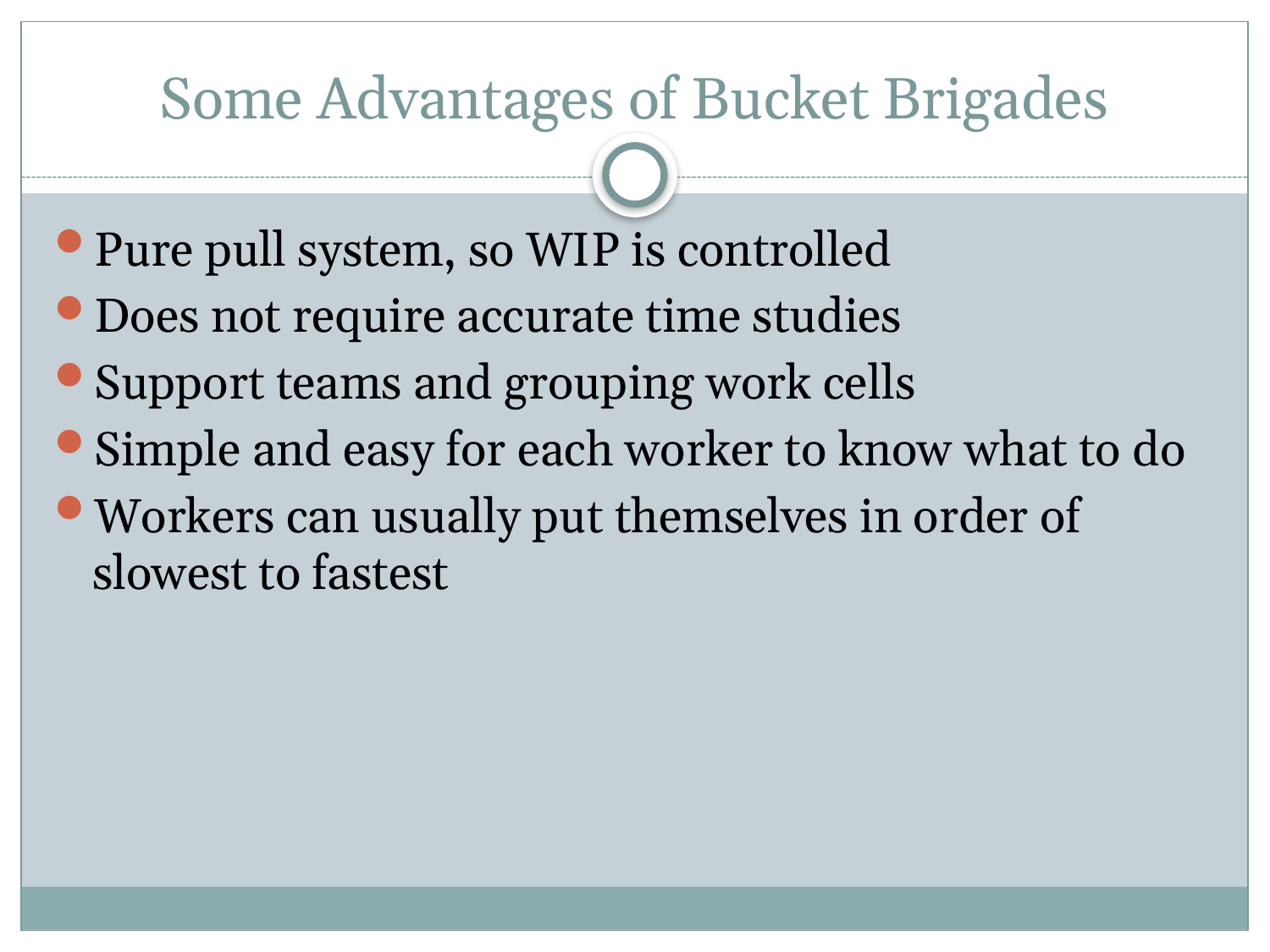

# Some Advantages of Bucket Brigades
Pure pull system, so WIP is controlled
Does not require accurate time studies
Support teams and grouping work cells
Simple and easy for each worker to know what to do
Workers can usually put themselves in order of slowest to fastest